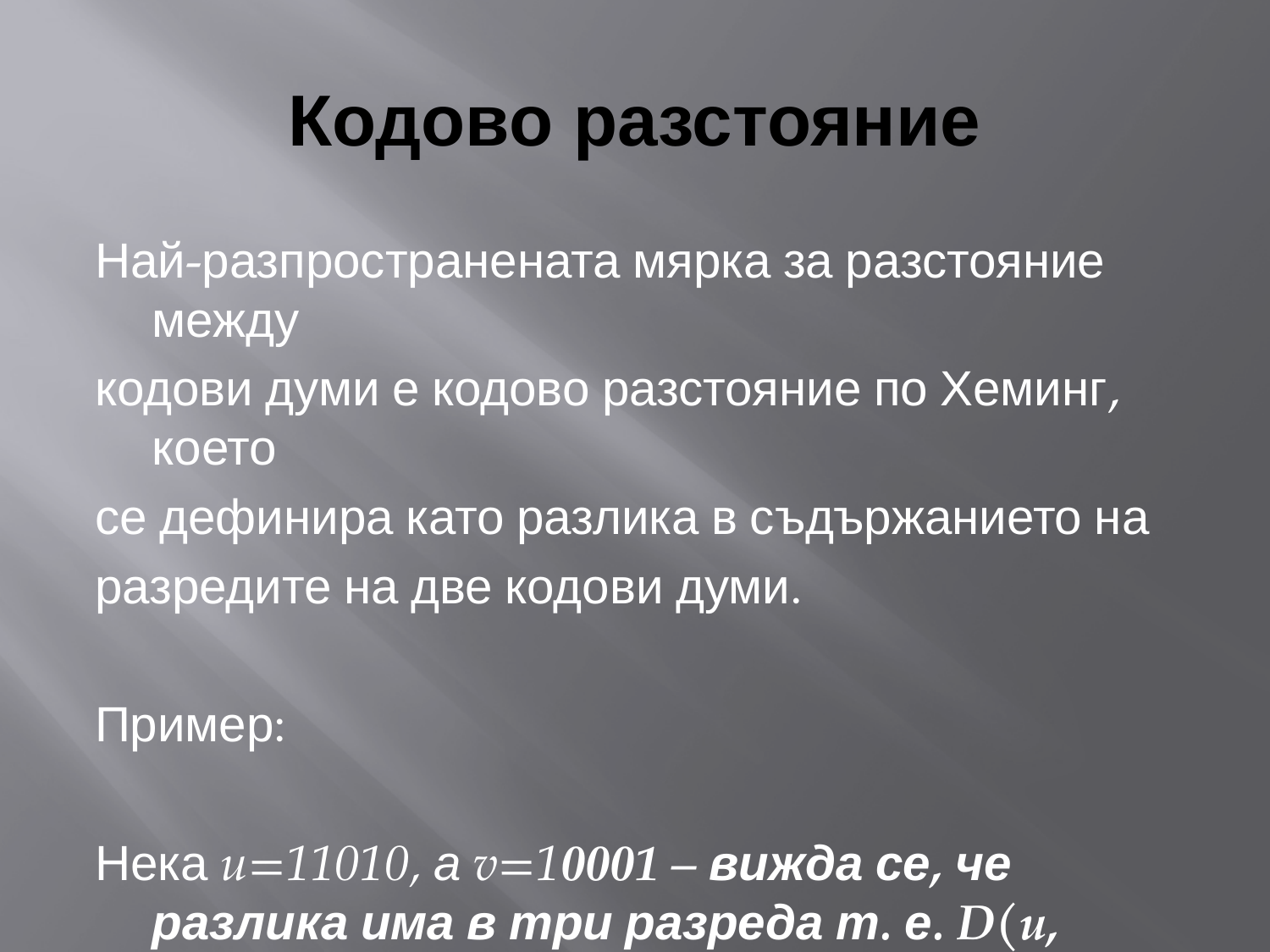

# Кодово разстояние
Най-разпространената мярка за разстояние между
кодови думи е кодово разстояние по Хеминг, което
се дефинира като разлика в съдържанието на
разредите на две кодови думи.

Пример:

Нека u=11010, а v=10001 – вижда се, че разлика има в три разреда т. е. D(u, v)=3.